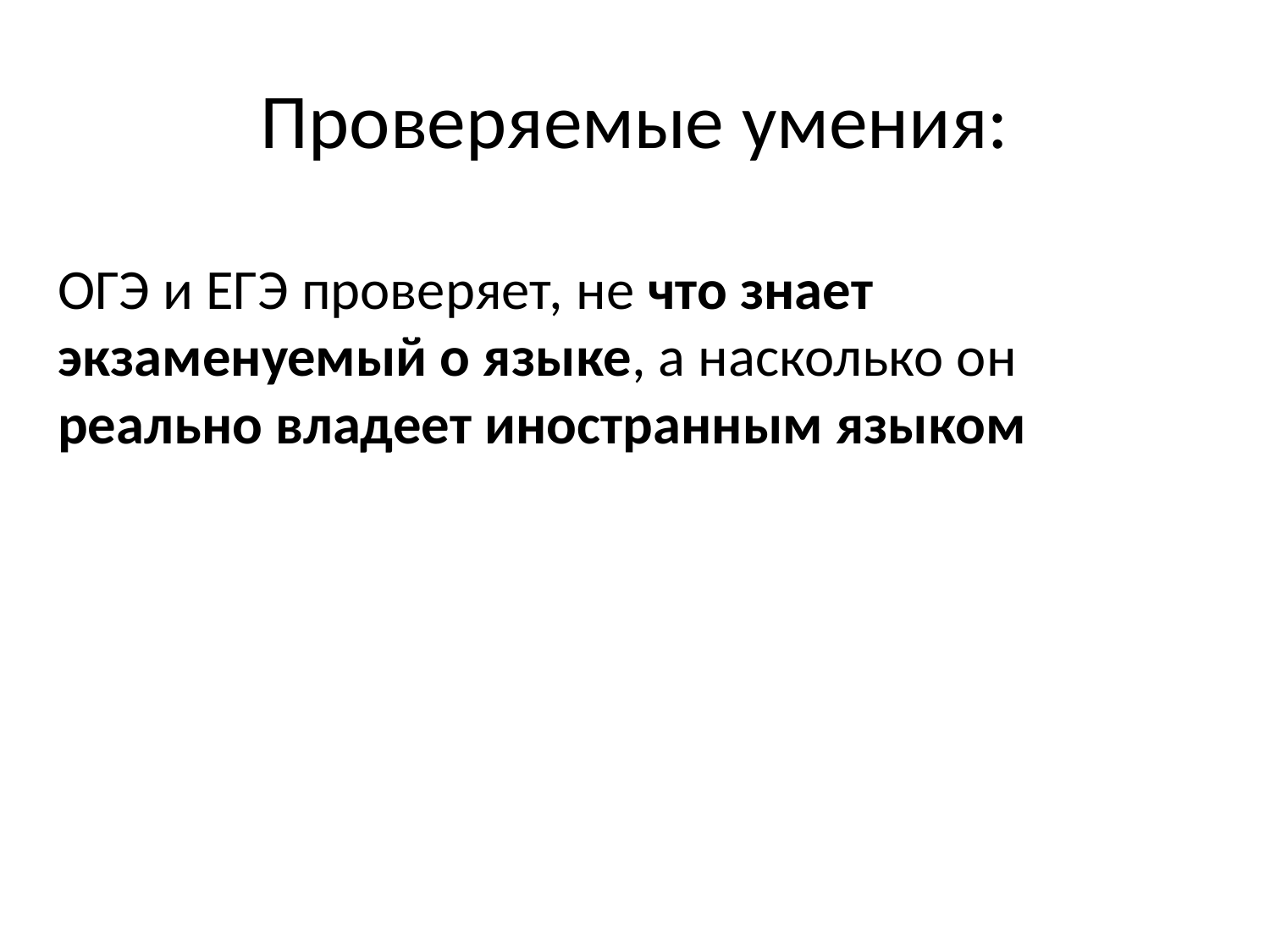

# Проверяемые умения:
ОГЭ и ЕГЭ проверяет, не что знает экзаменуемый о языке, а насколько он реально владеет иностранным языком